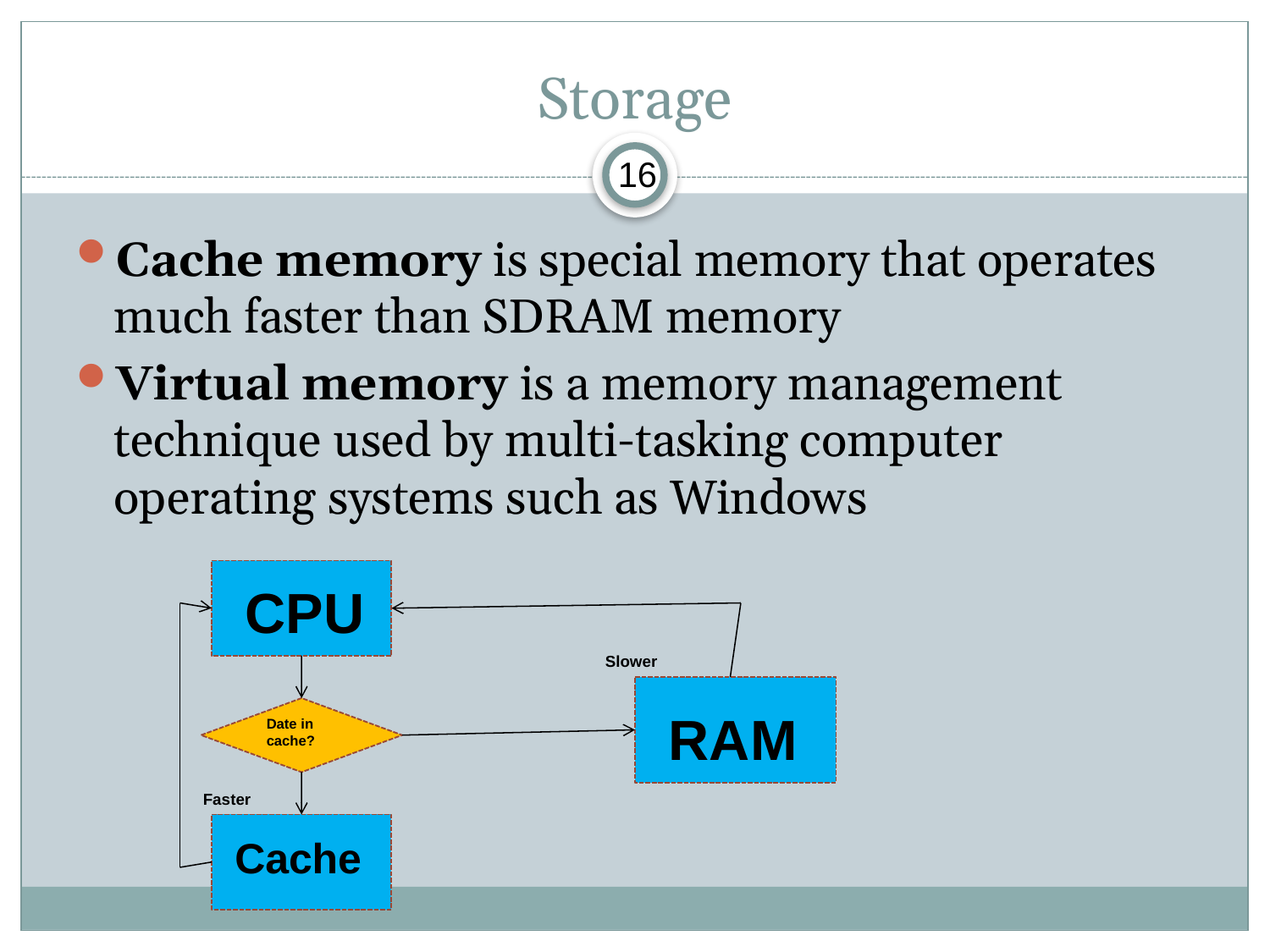

# Storage
16
Cache memory is special memory that operates much faster than SDRAM memory
Virtual memory is a memory management technique used by multi-tasking computer operating systems such as Windows

CPU
Slower

RAM
Date in cache?
Faster

Cache